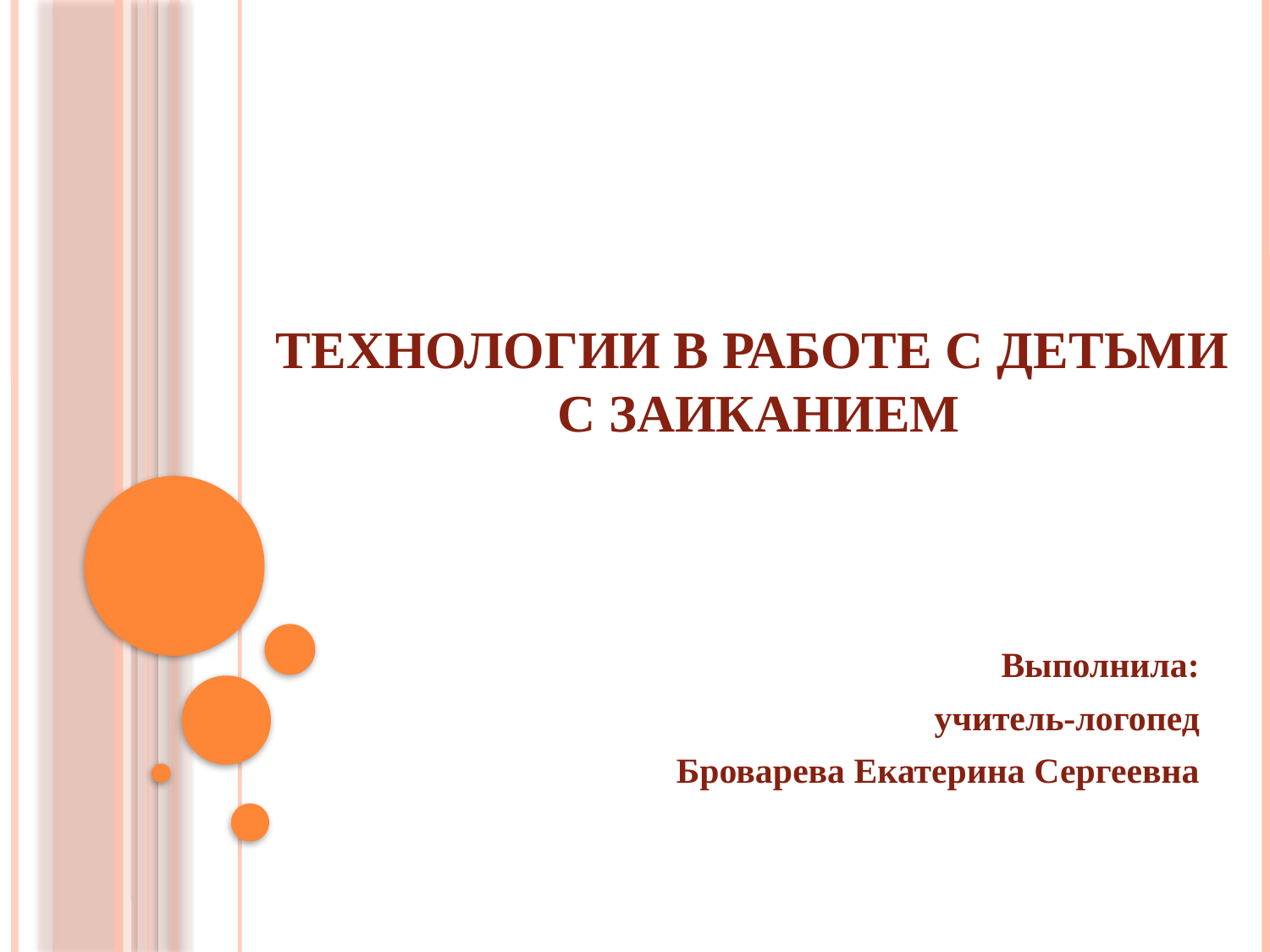

# Технологии в работе с детьми с заиканием
Выполнила:
учитель-логопед
Броварева Екатерина Сергеевна